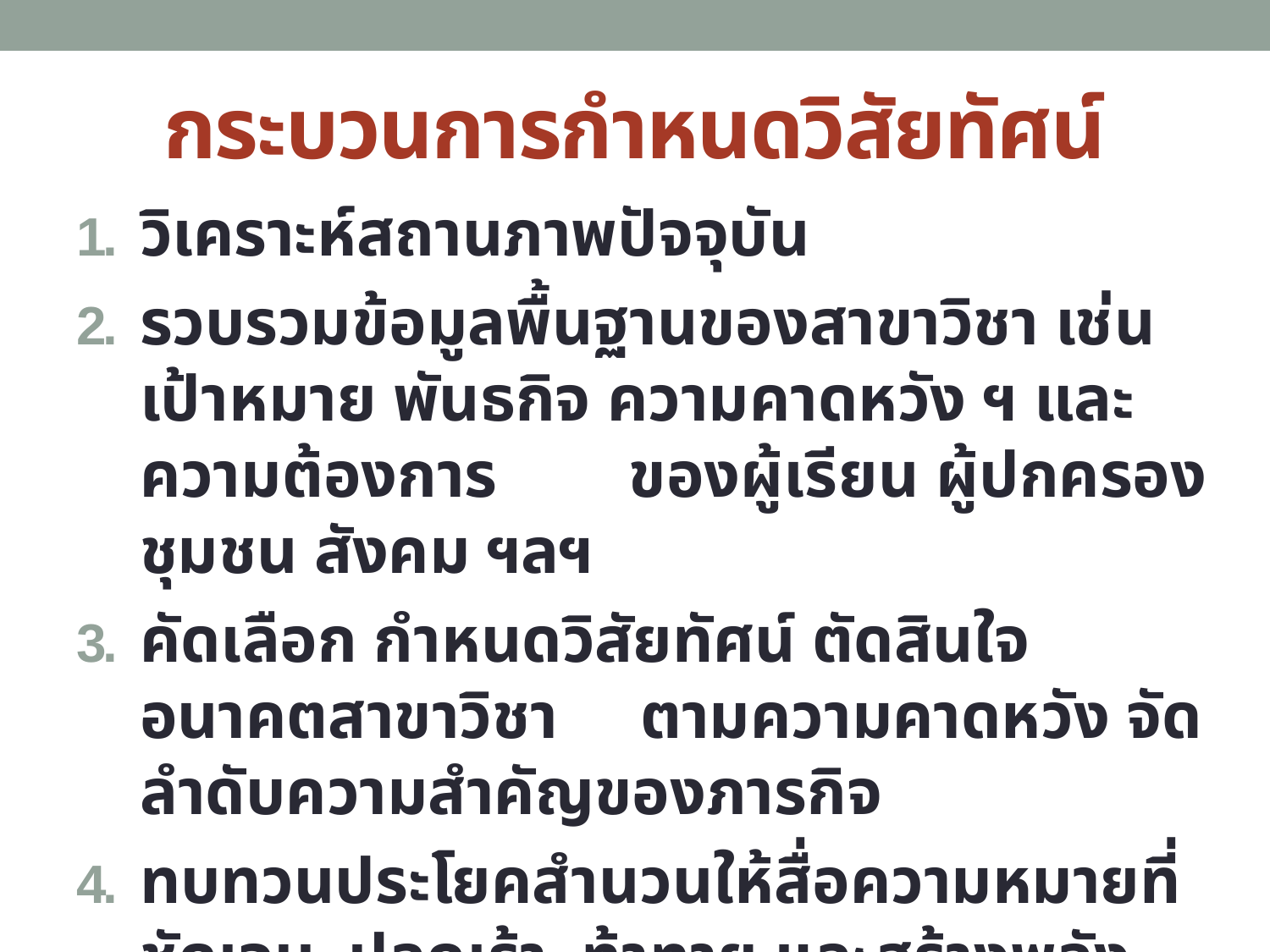

# กระบวนการกำหนดวิสัยทัศน์
วิเคราะห์สถานภาพปัจจุบัน
รวบรวมข้อมูลพื้นฐานของสาขาวิชา เช่น เป้าหมาย พันธกิจ ความคาดหวัง ฯ และความต้องการ        ของผู้เรียน ผู้ปกครอง ชุมชน สังคม ฯลฯ
คัดเลือก กำหนดวิสัยทัศน์ ตัดสินใจอนาคตสาขาวิชา     ตามความคาดหวัง จัดลำดับความสำคัญของภารกิจ
ทบทวนประโยคสำนวนให้สื่อความหมายที่ชัดเจน  ปลุกเร้า  ท้าทาย และสร้างพลัง ฯลฯ
เผยแพร่ให้ทุกฝ่ายได้รับทราบและเข้าใจตรงกัน